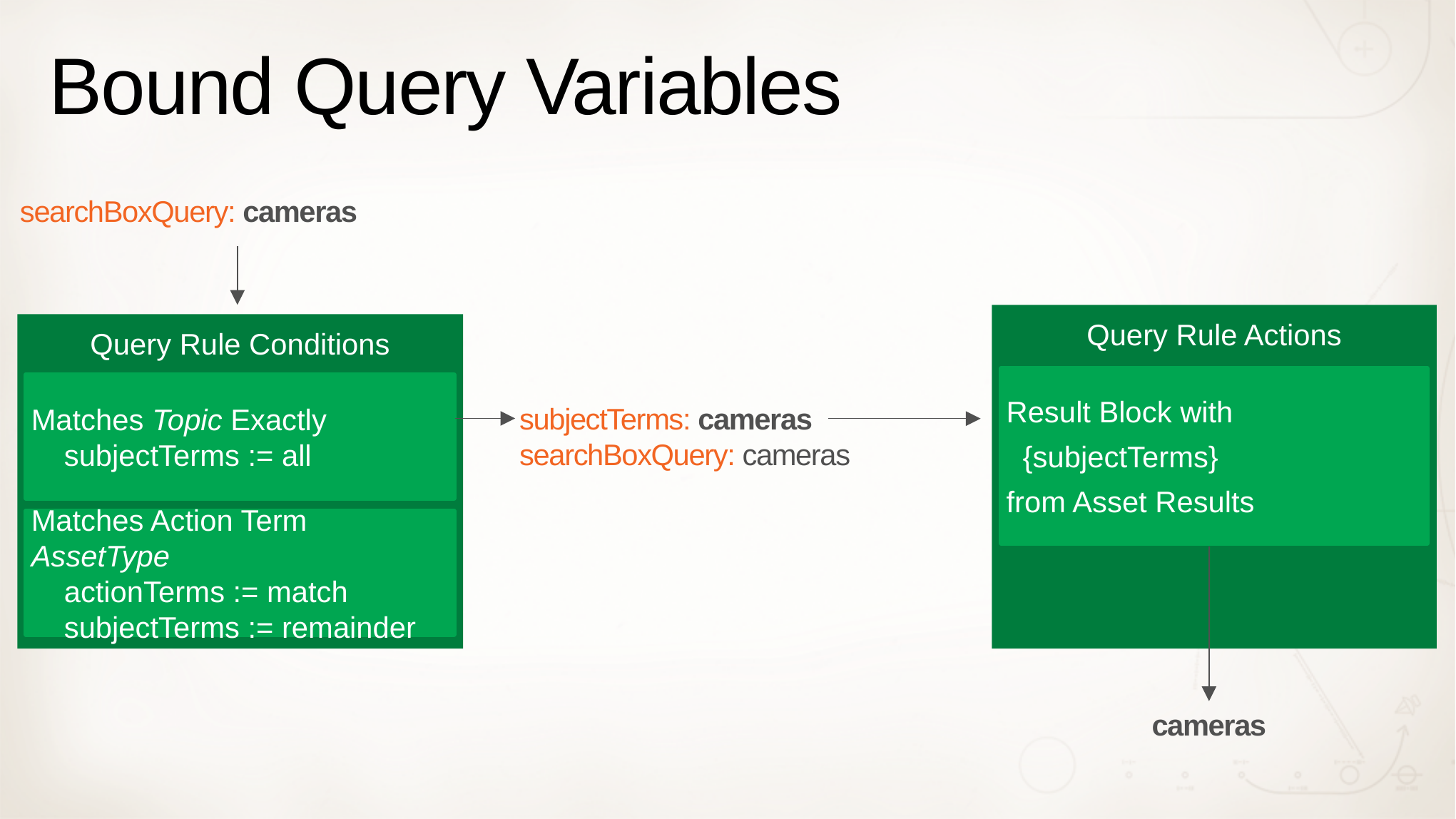

# Bound Query Variables
searchBoxQuery: cameras
Query Rule Actions

Query Rule Conditions

Result Block with
  {subjectTerms}
from Asset Results
Matches Topic Exactly
    subjectTerms := all
subjectTerms: cameras
searchBoxQuery: cameras
Matches Action Term AssetType
    actionTerms := match
    subjectTerms := remainder
cameras